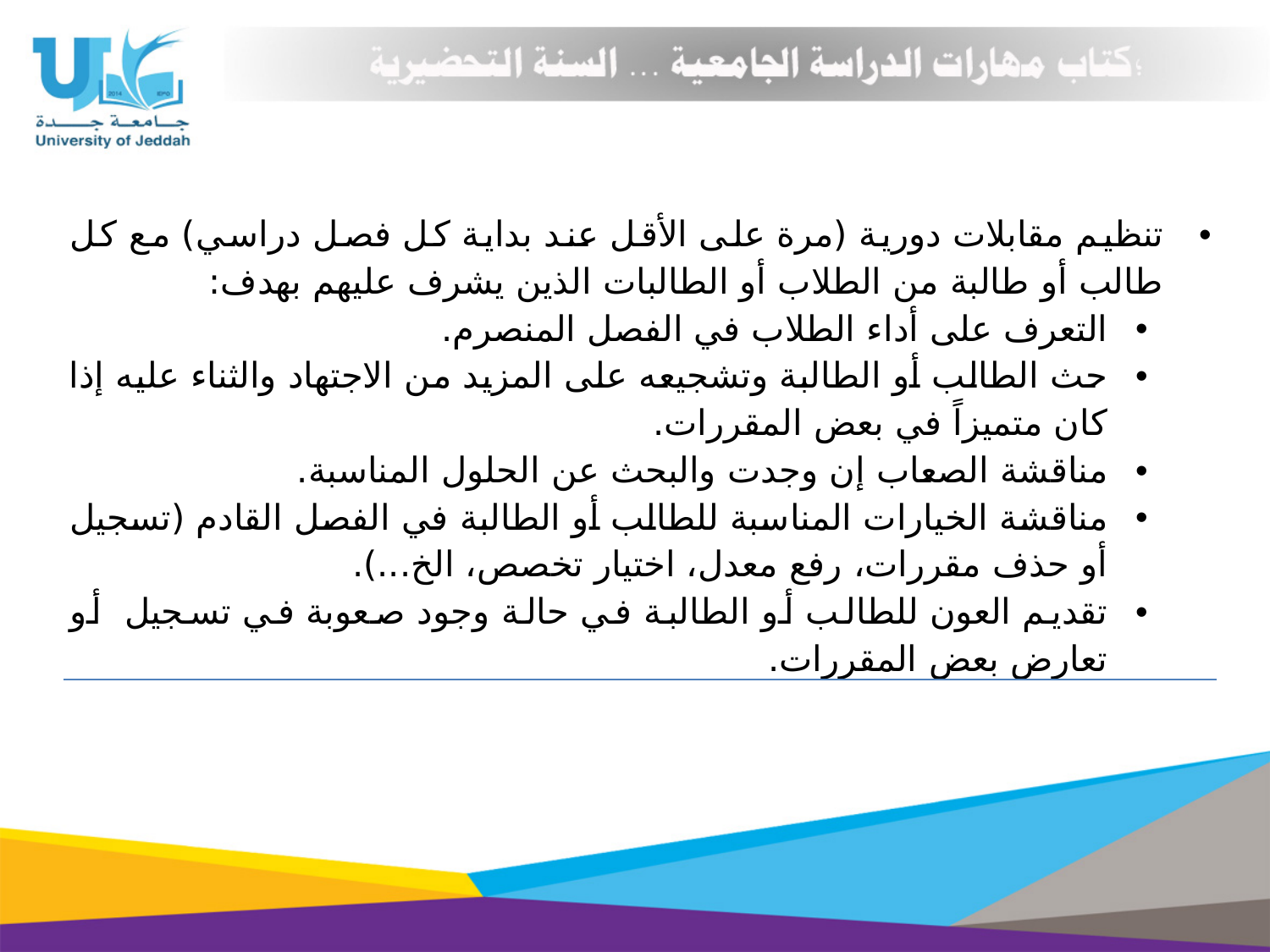

| تنظيم مقابلات دورية (مرة على الأقل عند بداية كل فصل دراسي) مع كل طالب أو طالبة من الطلاب أو الطالبات الذين يشرف عليهم بهدف: التعرف على أداء الطلاب في الفصل المنصرم. حث الطالب أو الطالبة وتشجيعه على المزيد من الاجتهاد والثناء عليه إذا كان متميزاً في بعض المقررات. مناقشة الصعاب إن وجدت والبحث عن الحلول المناسبة. مناقشة الخيارات المناسبة للطالب أو الطالبة في الفصل القادم (تسجيل أو حذف مقررات، رفع معدل، اختيار تخصص، الخ...). تقديم العون للطالب أو الطالبة في حالة وجود صعوبة في تسجيل  أو تعارض بعض المقررات. |
| --- |